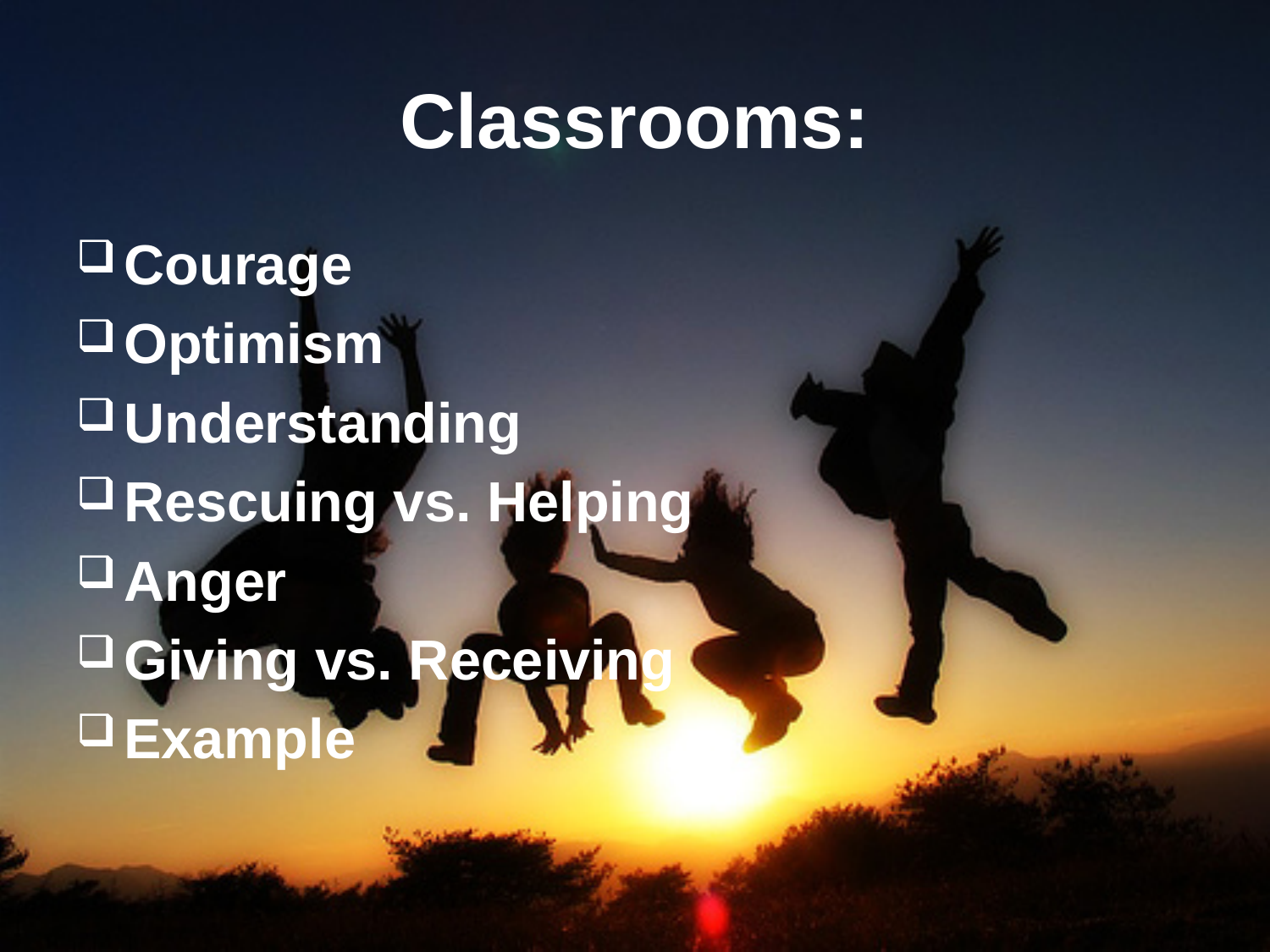

# Classrooms:
Courage
Optimism
Understanding
Rescuing vs. Helping
Anger
Giving vs. Receiving
Example